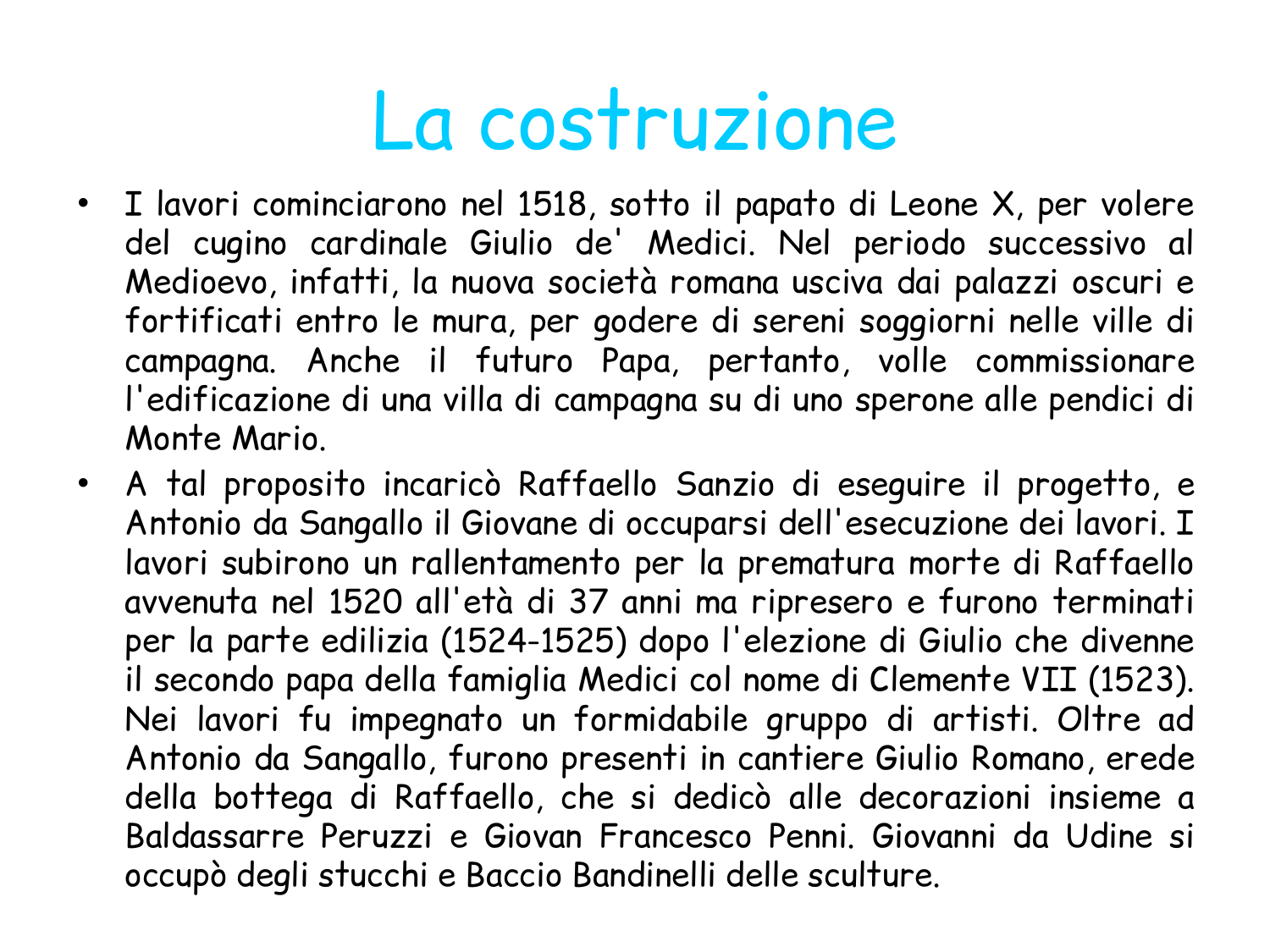

# La costruzione
I lavori cominciarono nel 1518, sotto il papato di Leone X, per volere del cugino cardinale Giulio de' Medici. Nel periodo successivo al Medioevo, infatti, la nuova società romana usciva dai palazzi oscuri e fortificati entro le mura, per godere di sereni soggiorni nelle ville di campagna. Anche il futuro Papa, pertanto, volle commissionare l'edificazione di una villa di campagna su di uno sperone alle pendici di Monte Mario.
A tal proposito incaricò Raffaello Sanzio di eseguire il progetto, e Antonio da Sangallo il Giovane di occuparsi dell'esecuzione dei lavori. I lavori subirono un rallentamento per la prematura morte di Raffaello avvenuta nel 1520 all'età di 37 anni ma ripresero e furono terminati per la parte edilizia (1524-1525) dopo l'elezione di Giulio che divenne il secondo papa della famiglia Medici col nome di Clemente VII (1523). Nei lavori fu impegnato un formidabile gruppo di artisti. Oltre ad Antonio da Sangallo, furono presenti in cantiere Giulio Romano, erede della bottega di Raffaello, che si dedicò alle decorazioni insieme a Baldassarre Peruzzi e Giovan Francesco Penni. Giovanni da Udine si occupò degli stucchi e Baccio Bandinelli delle sculture.